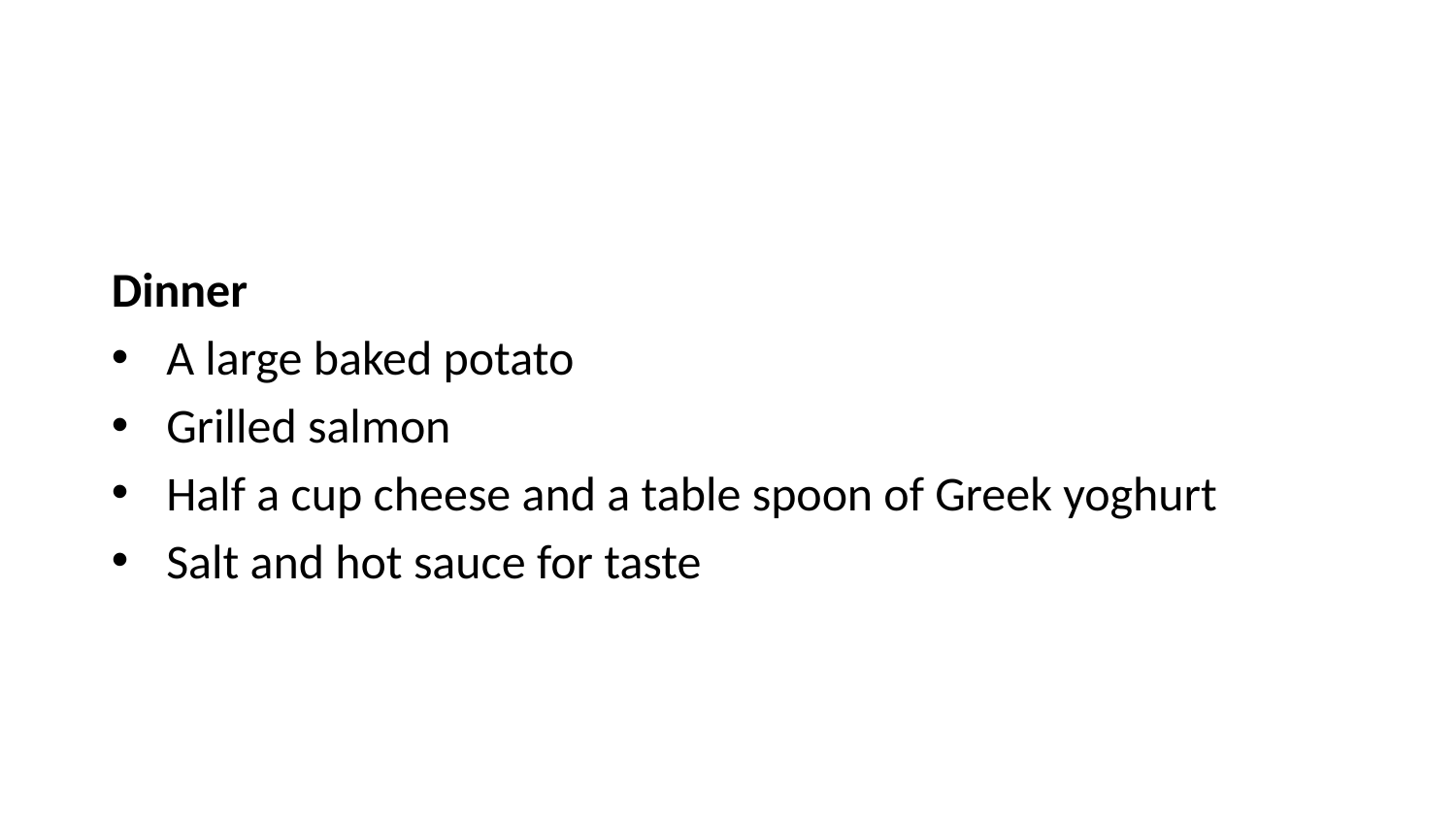

Dinner
A large baked potato
Grilled salmon
Half a cup cheese and a table spoon of Greek yoghurt
Salt and hot sauce for taste